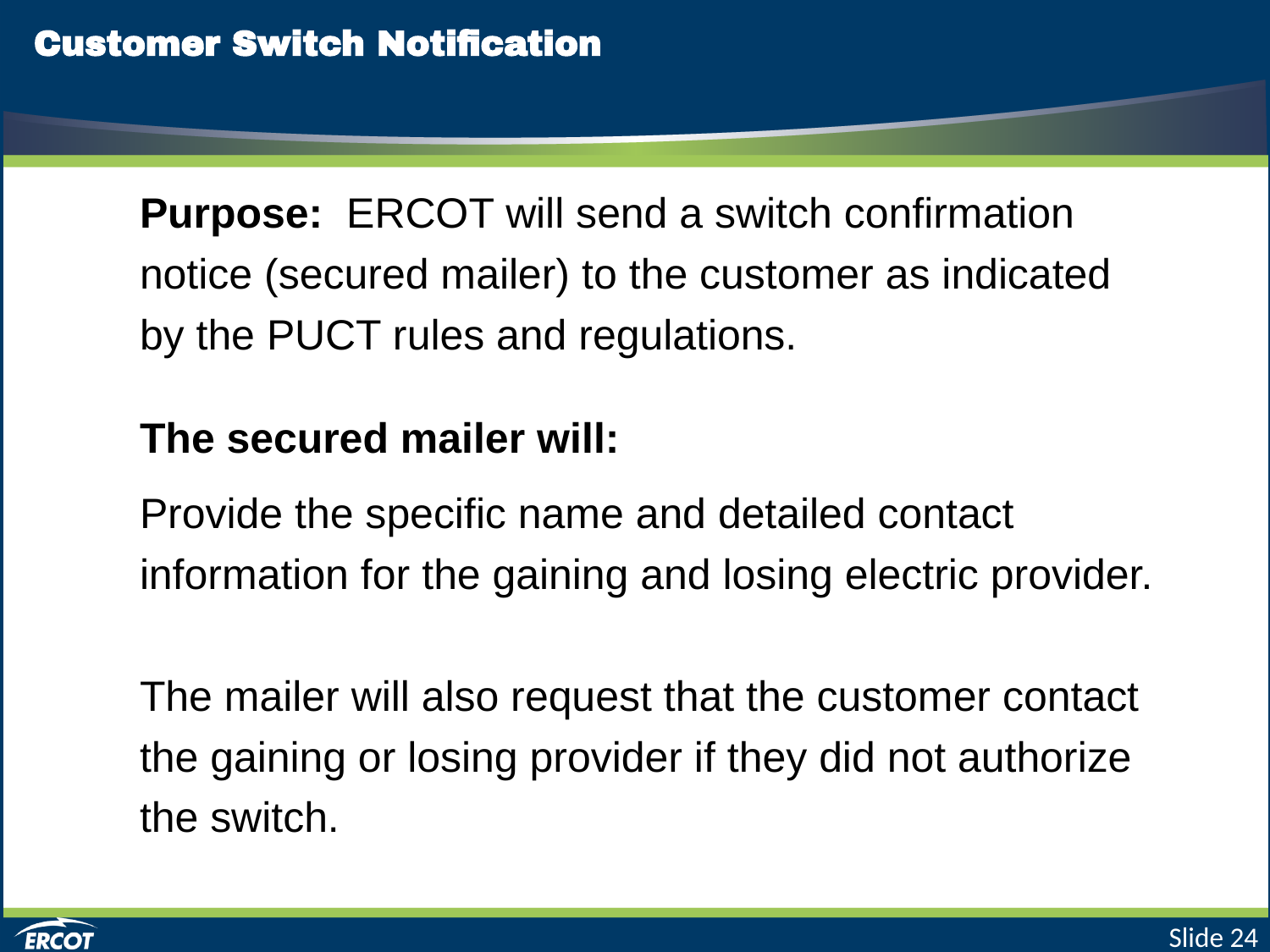

# Customer Switch Notification
Purpose:  ERCOT will send a switch confirmation notice (secured mailer) to the customer as indicated by the PUCT rules and regulations.

The secured mailer will:

Provide the specific name and detailed contact information for the gaining and losing electric provider.

The mailer will also request that the customer contact the gaining or losing provider if they did not authorize the switch.